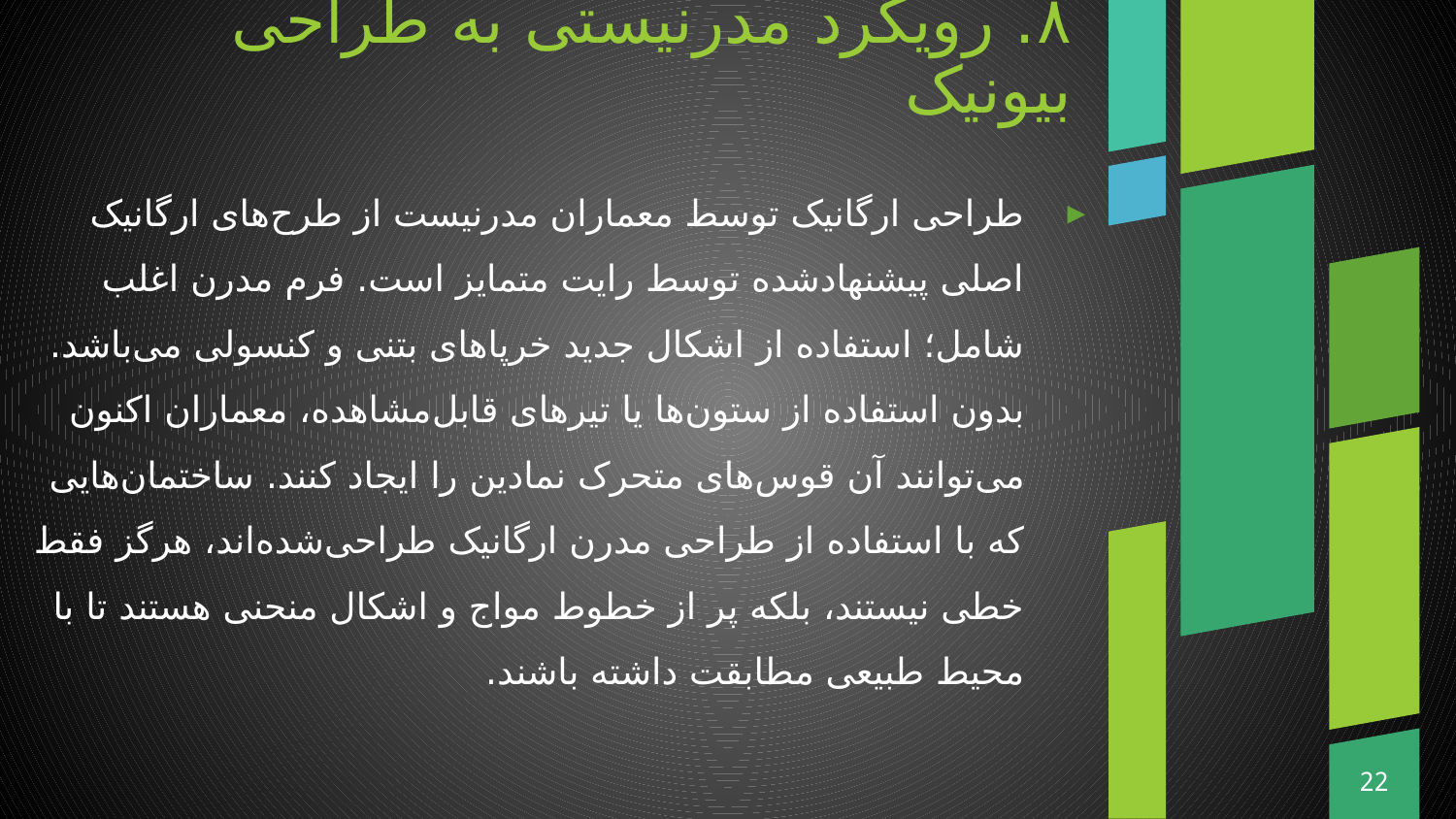

# ۸. رویکرد مدرنیستی به طراحی بیونیک
طراحی ارگانیک توسط معماران مدرنیست از طرح‌های ارگانیک اصلی پیشنهادشده توسط رایت متمایز است. فرم مدرن اغلب شامل؛ استفاده از اشکال جدید خرپاهای بتنی و کنسولی می‌باشد. بدون استفاده از ستون‌ها یا تیرهای قابل‌مشاهده، معماران اکنون می‌توانند آن قوس‌های متحرک نمادین را ایجاد کنند. ساختمان‌هایی که با استفاده از طراحی مدرن ارگانیک طراحی‌شده‌اند، هرگز فقط خطی نیستند، بلکه پر از خطوط مواج و اشکال منحنی هستند تا با محیط طبیعی مطابقت داشته باشند.

22